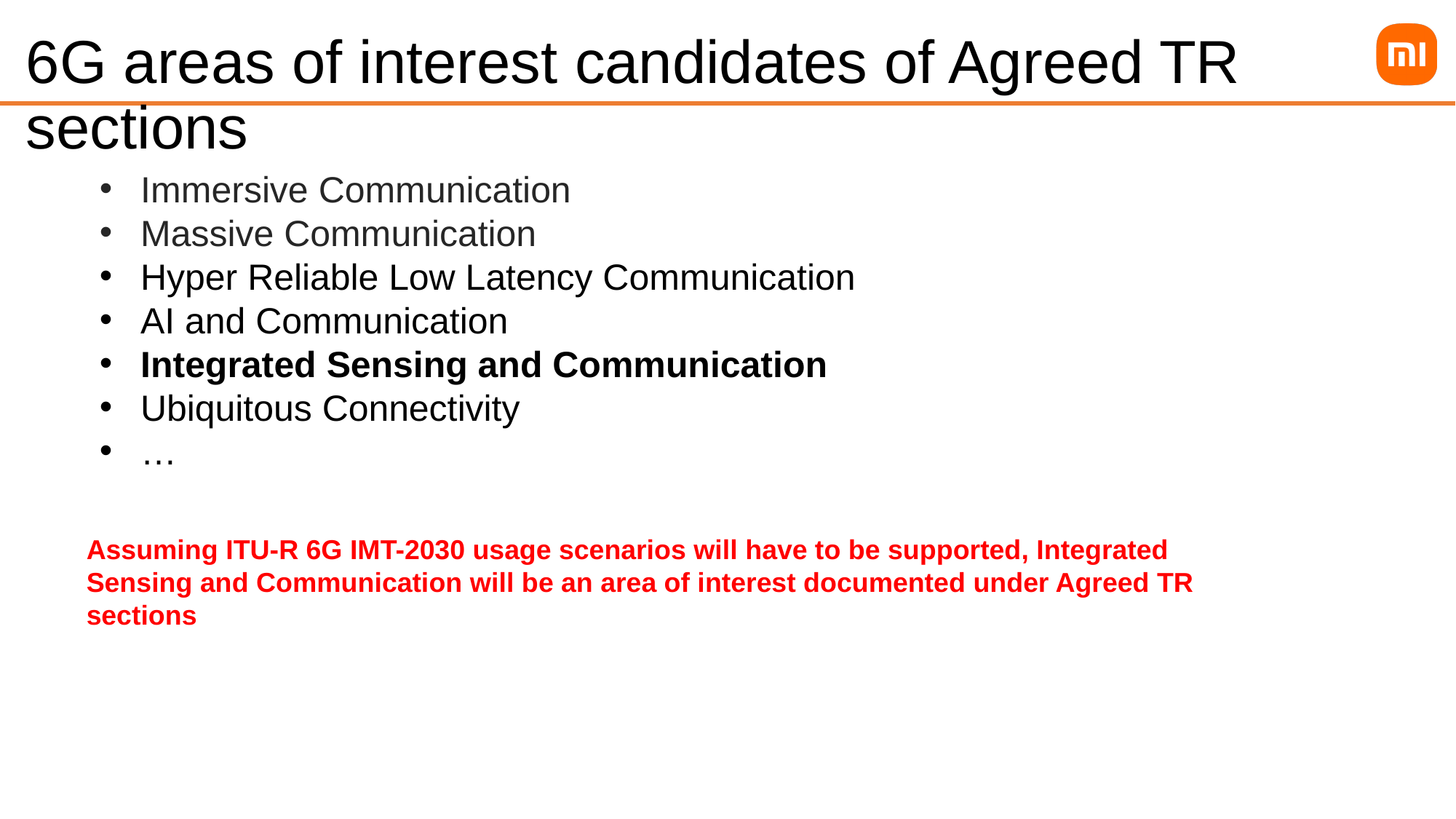

6G areas of interest candidates of Agreed TR sections
Immersive Communication
Massive Communication
Hyper Reliable Low Latency Communication
AI and Communication
Integrated Sensing and Communication
Ubiquitous Connectivity
…

Assuming ITU-R 6G IMT-2030 usage scenarios will have to be supported, Integrated Sensing and Communication will be an area of interest documented under Agreed TR sections